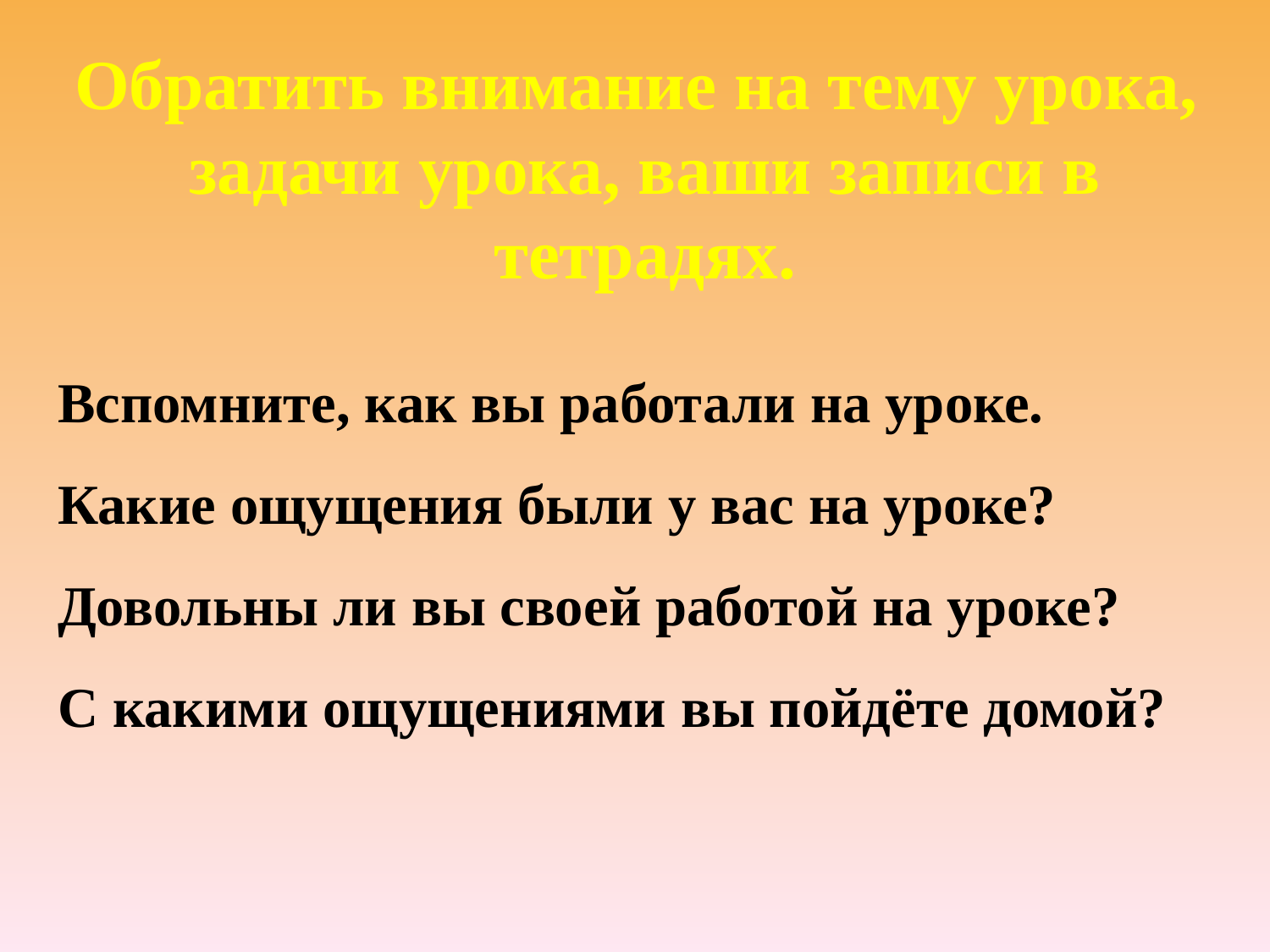

# Обратить внимание на тему урока,  задачи урока, ваши записи в тетрадях.
Вспомните, как вы работали на уроке.
Какие ощущения были у вас на уроке?
Довольны ли вы своей работой на уроке?
С какими ощущениями вы пойдёте домой?